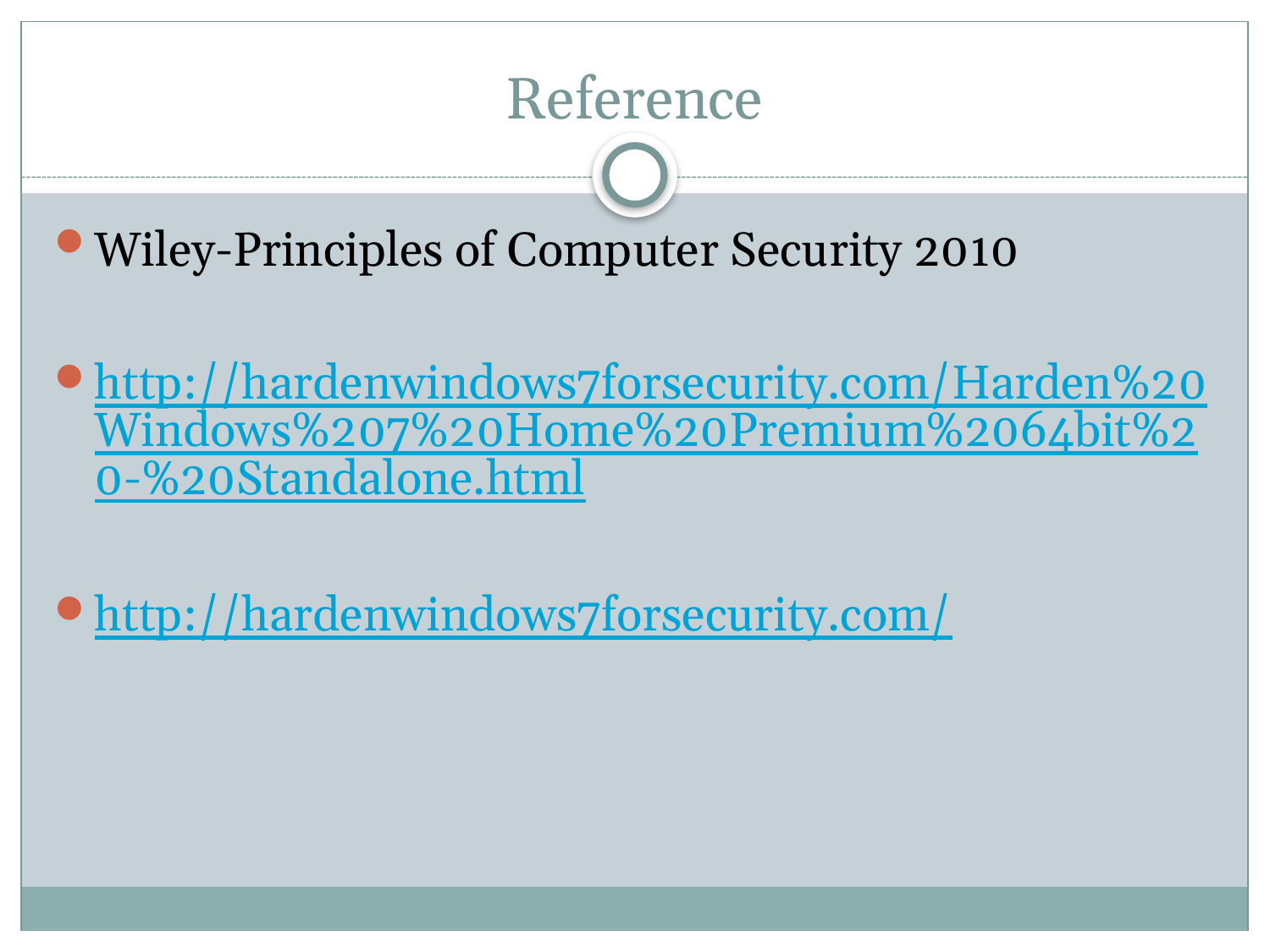

# Reference
Wiley-Principles of Computer Security 2010

http://hardenwindows7forsecurity.com/Harden%20Windows%207%20Home%20Premium%2064bit%20-%20Standalone.html

http://hardenwindows7forsecurity.com/